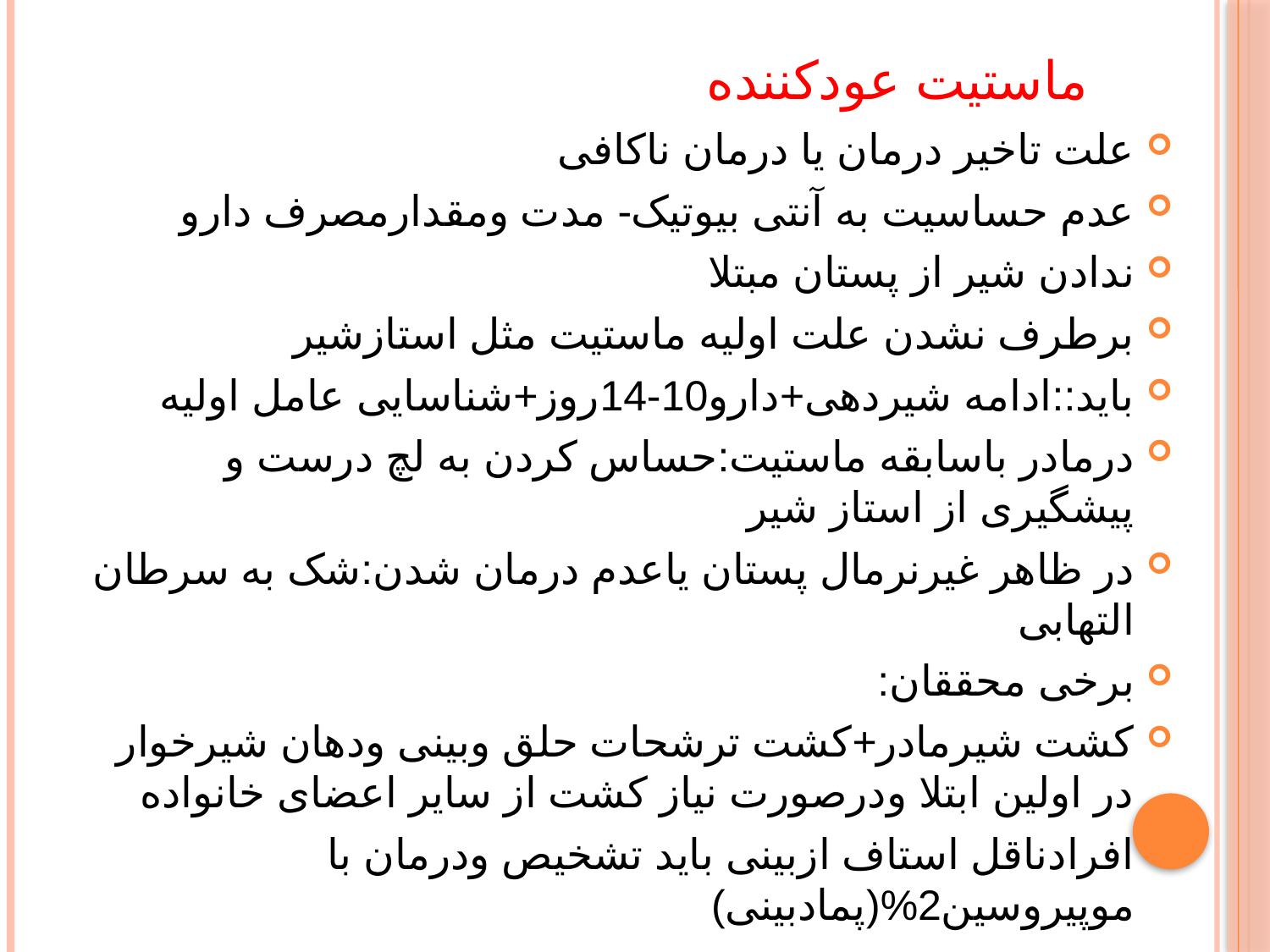

# ماستیت عودکننده
علت تاخیر درمان یا درمان ناکافی
عدم حساسیت به آنتی بیوتیک- مدت ومقدارمصرف دارو
ندادن شیر از پستان مبتلا
برطرف نشدن علت اولیه ماستیت مثل استازشیر
باید::ادامه شیردهی+دارو10-14روز+شناسایی عامل اولیه
درمادر باسابقه ماستیت:حساس کردن به لچ درست و پیشگیری از استاز شیر
در ظاهر غیرنرمال پستان یاعدم درمان شدن:شک به سرطان التهابی
برخی محققان:
کشت شیرمادر+کشت ترشحات حلق وبینی ودهان شیرخوار در اولین ابتلا ودرصورت نیاز کشت از سایر اعضای خانواده
افرادناقل استاف ازبینی باید تشخیص ودرمان با موپیروسین2%(پمادبینی)